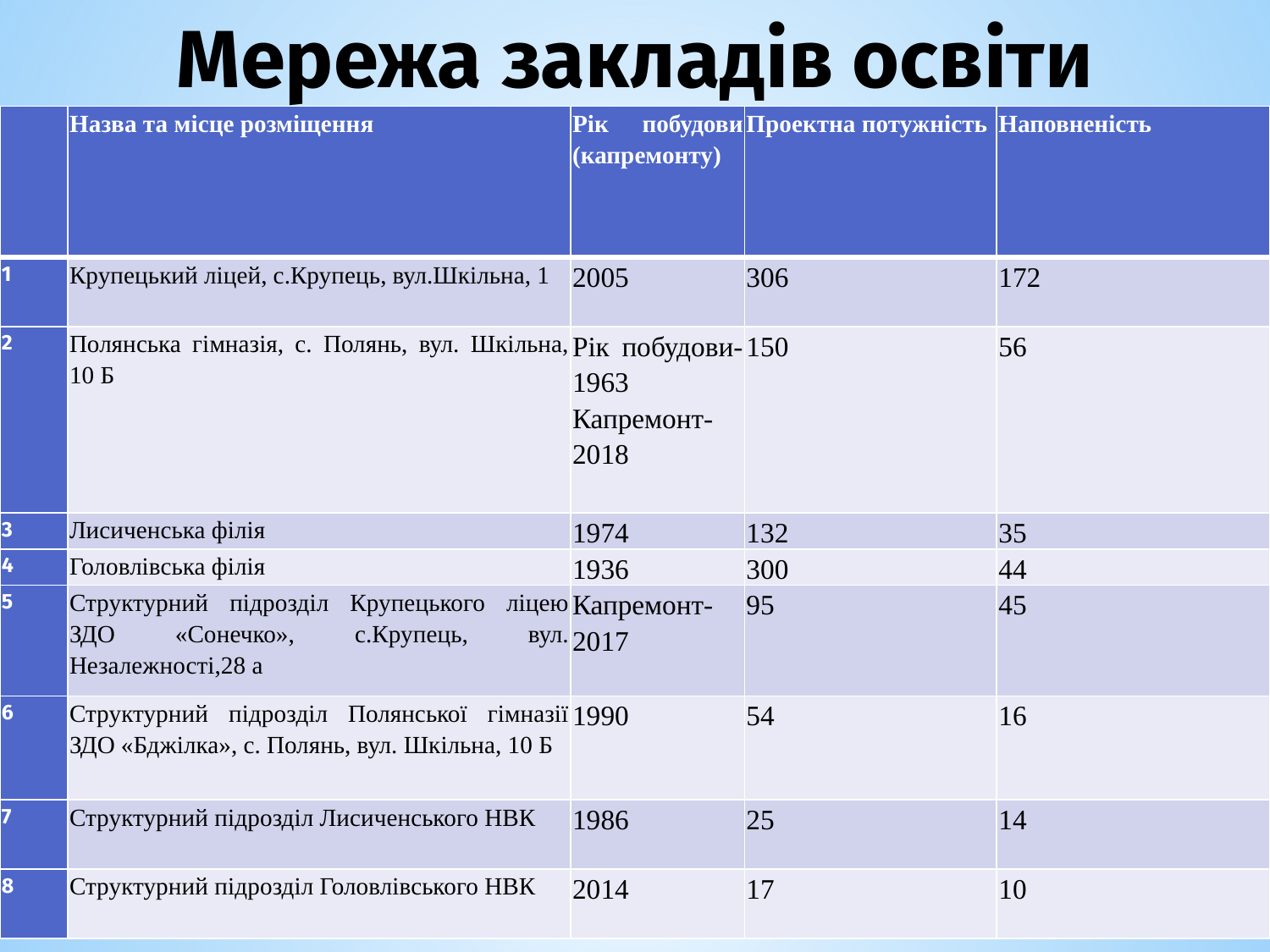

# Мережа закладів освіти
|  | Назва та місце розміщення | Рік побудови (капремонту) | Проектна потужність | Наповненість |
| --- | --- | --- | --- | --- |
| 1 | Крупецький ліцей, с.Крупець, вул.Шкільна, 1 | 2005 | 306 | 172 |
| 2 | Полянська гімназія, с. Полянь, вул. Шкільна, 10 Б | Рік побудови-1963 Капремонт- 2018 | 150 | 56 |
| 3 | Лисиченська філія | 1974 | 132 | 35 |
| 4 | Головлівська філія | 1936 | 300 | 44 |
| 5 | Структурний підрозділ Крупецького ліцею ЗДО «Сонечко», с.Крупець, вул. Незалежності,28 а | Капремонт-2017 | 95 | 45 |
| 6 | Структурний підрозділ Полянської гімназії ЗДО «Бджілка», с. Полянь, вул. Шкільна, 10 Б | 1990 | 54 | 16 |
| 7 | Структурний підрозділ Лисиченського НВК | 1986 | 25 | 14 |
| 8 | Структурний підрозділ Головлівського НВК | 2014 | 17 | 10 |